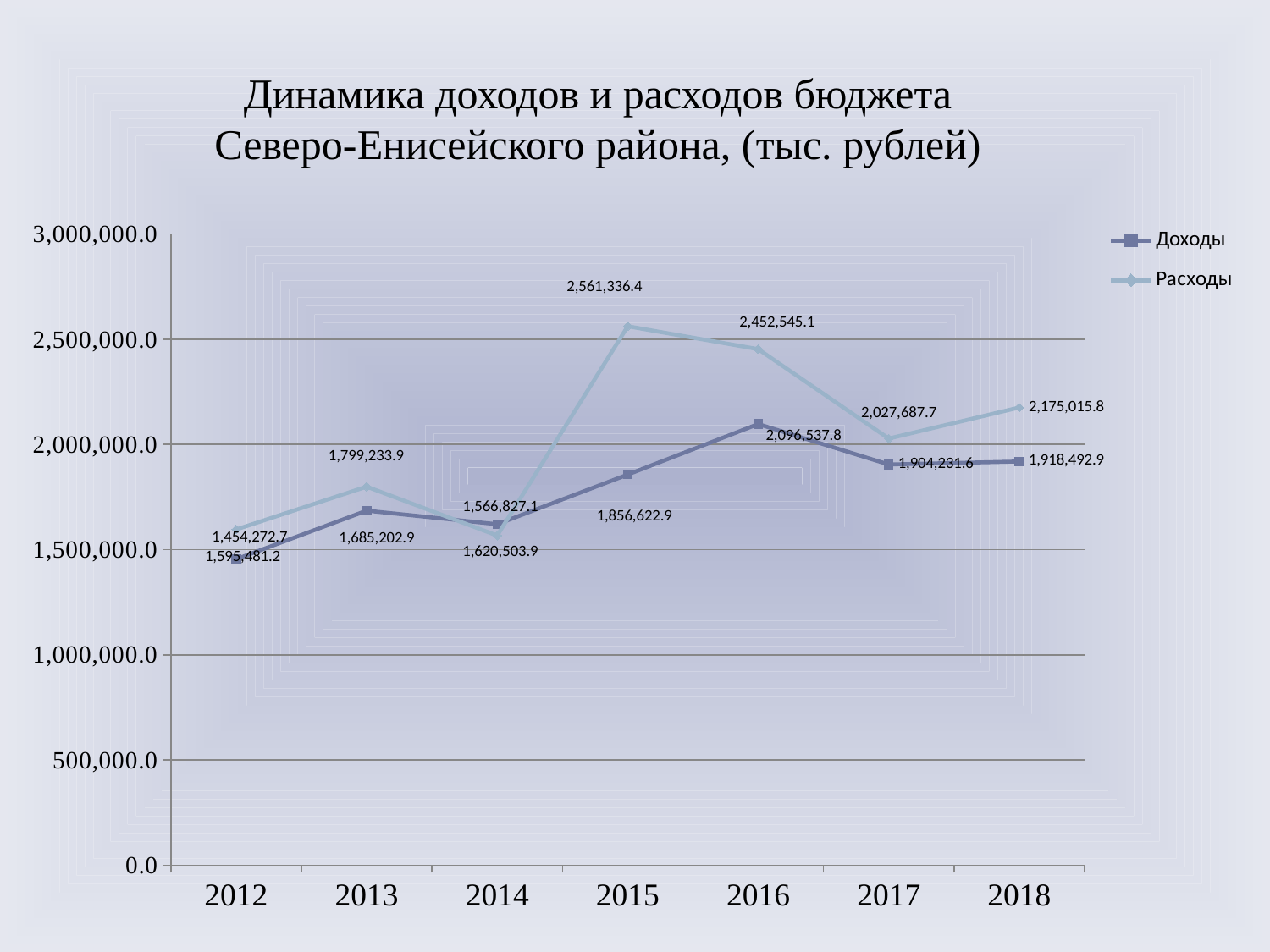

# Динамика доходов и расходов бюджета Северо-Енисейского района, (тыс. рублей)

### Chart

| Category | Доходы | Расходы |
|---|---|---|
| 2012 | 1454272.7 | 1595481.2 |
| 2013 | 1685202.9 | 1799233.9 |
| 2014 | 1620503.9 | 1566827.1 |
| 2015 | 1856622.9 | 2561336.4 |
| 2016 | 2096537.8 | 2452545.1 |
| 2017 | 1904231.6 | 2027687.7 |
| 2018 | 1918492.9 | 2175015.8 |